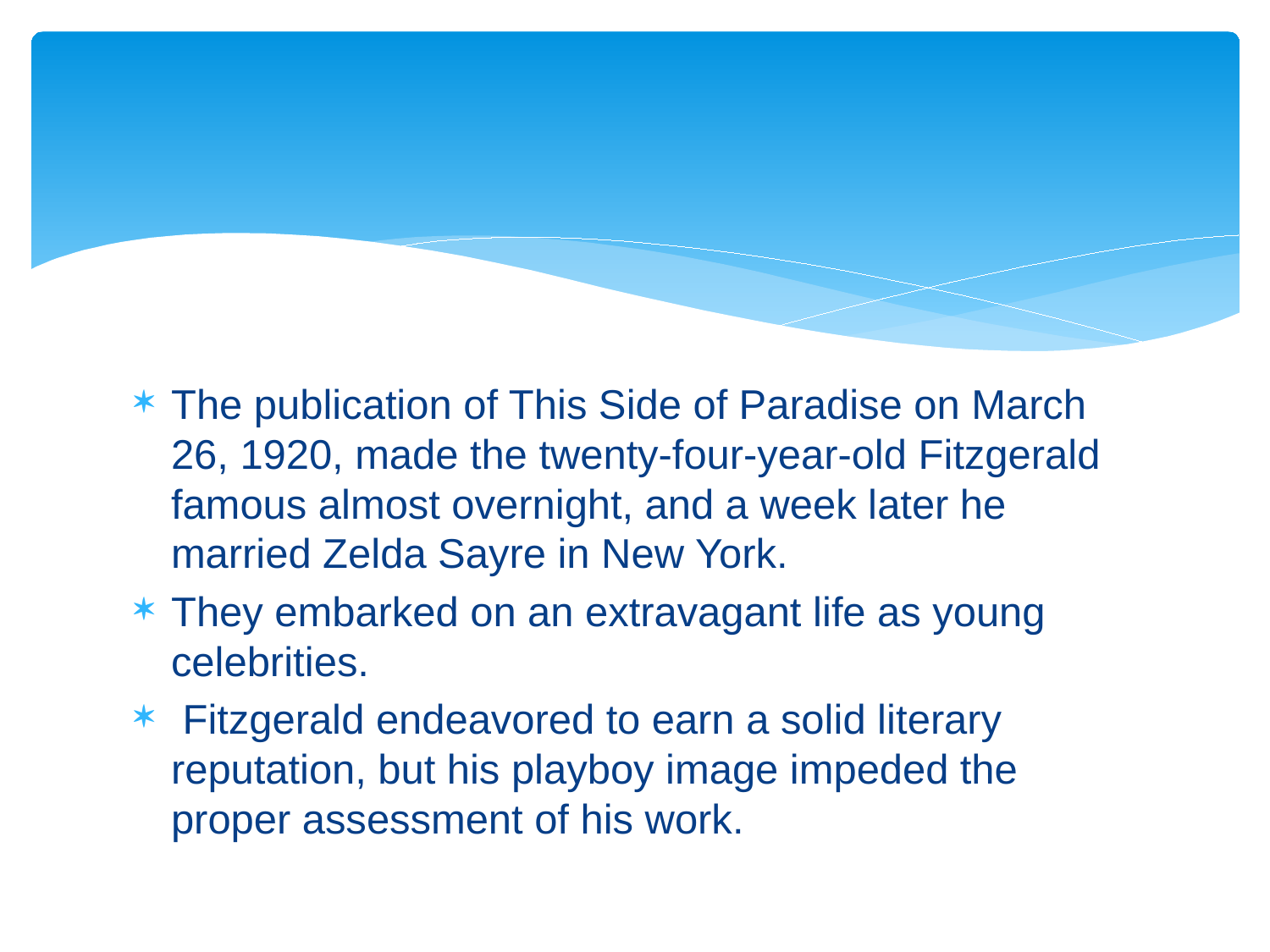

#
The publication of This Side of Paradise on March 26, 1920, made the twenty-four-year-old Fitzgerald famous almost overnight, and a week later he married Zelda Sayre in New York.
They embarked on an extravagant life as young celebrities.
 Fitzgerald endeavored to earn a solid literary reputation, but his playboy image impeded the proper assessment of his work.